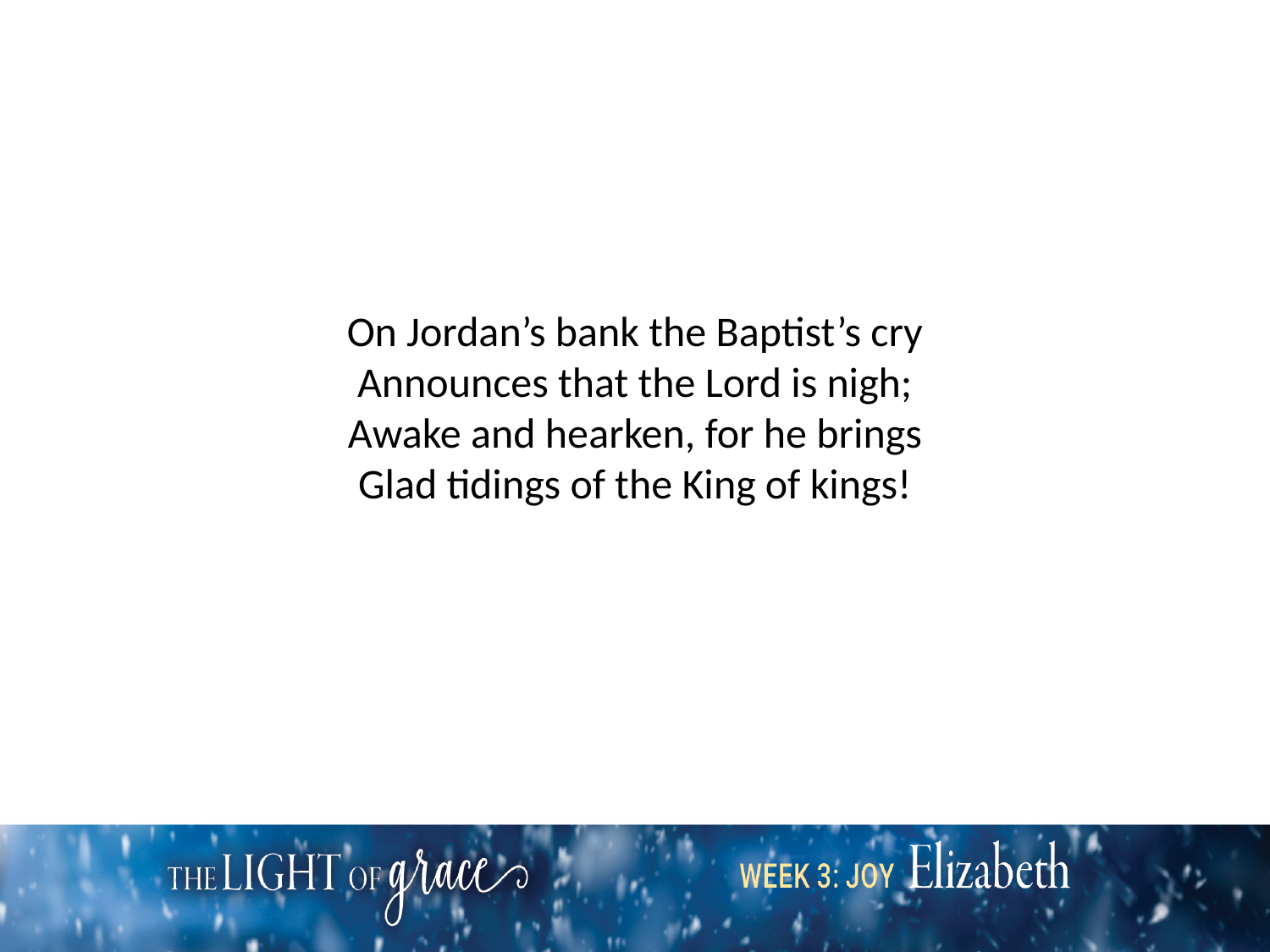

On Jordan’s bank the Baptist’s cry
Announces that the Lord is nigh;
Awake and hearken, for he brings
Glad tidings of the King of kings!